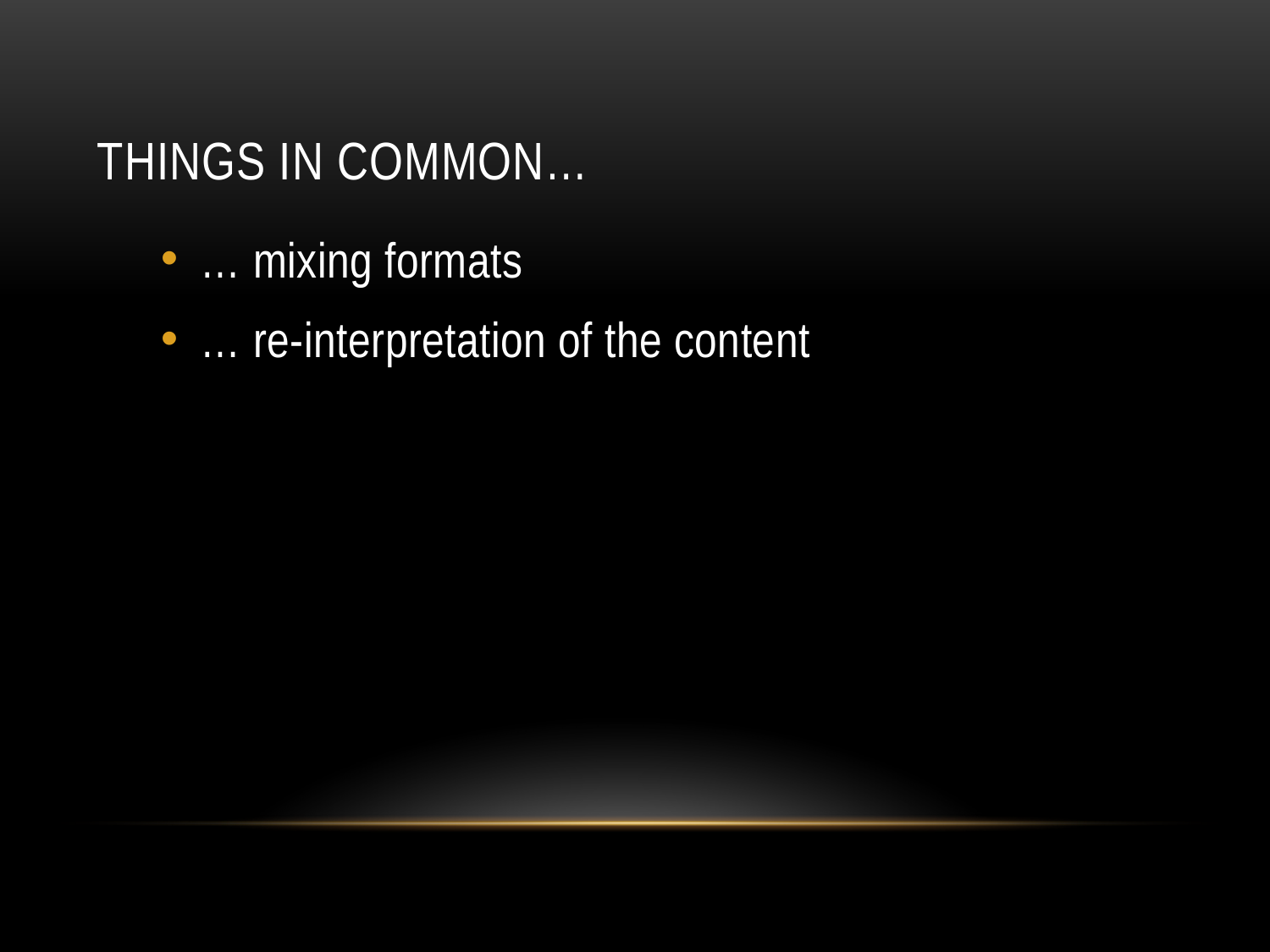

# Things in common…
… mixing formats
… re-interpretation of the content